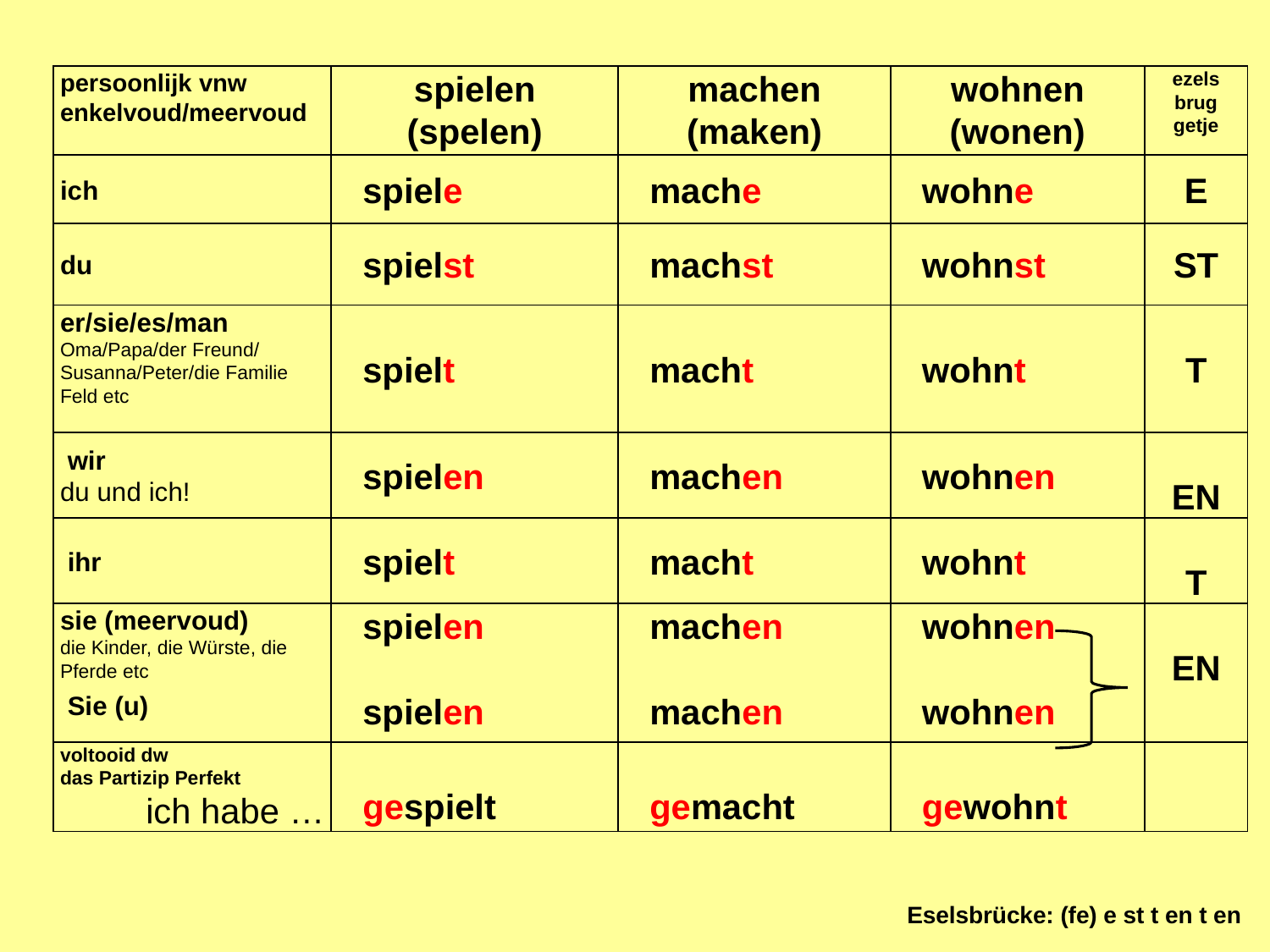

| persoonlijk vnw enkelvoud/meervoud | spielen (spelen) | machen (maken) | wohnen (wonen) | ezels brug getje |
| --- | --- | --- | --- | --- |
| ich | spiele | mache | wohne | E |
| du | spielst | machst | wohnst | ST |
| er/sie/es/man Oma/Papa/der Freund/ Susanna/Peter/die Familie Feld etc | spielt | macht | wohnt | T |
| wir du und ich! | spielen | machen | wohnen | EN |
| ihr | spielt | macht | wohnt | T |
| sie (meervoud) die Kinder, die Würste, die Pferde etc | spielen | machen | wohnen | EN |
| Sie (u) | spielen | machen | wohnen |  |
| voltooid dw das Partizip Perfekt ich habe … | gespielt | gemacht | gewohnt |  |

Eselsbrücke: (fe) e st t en t en